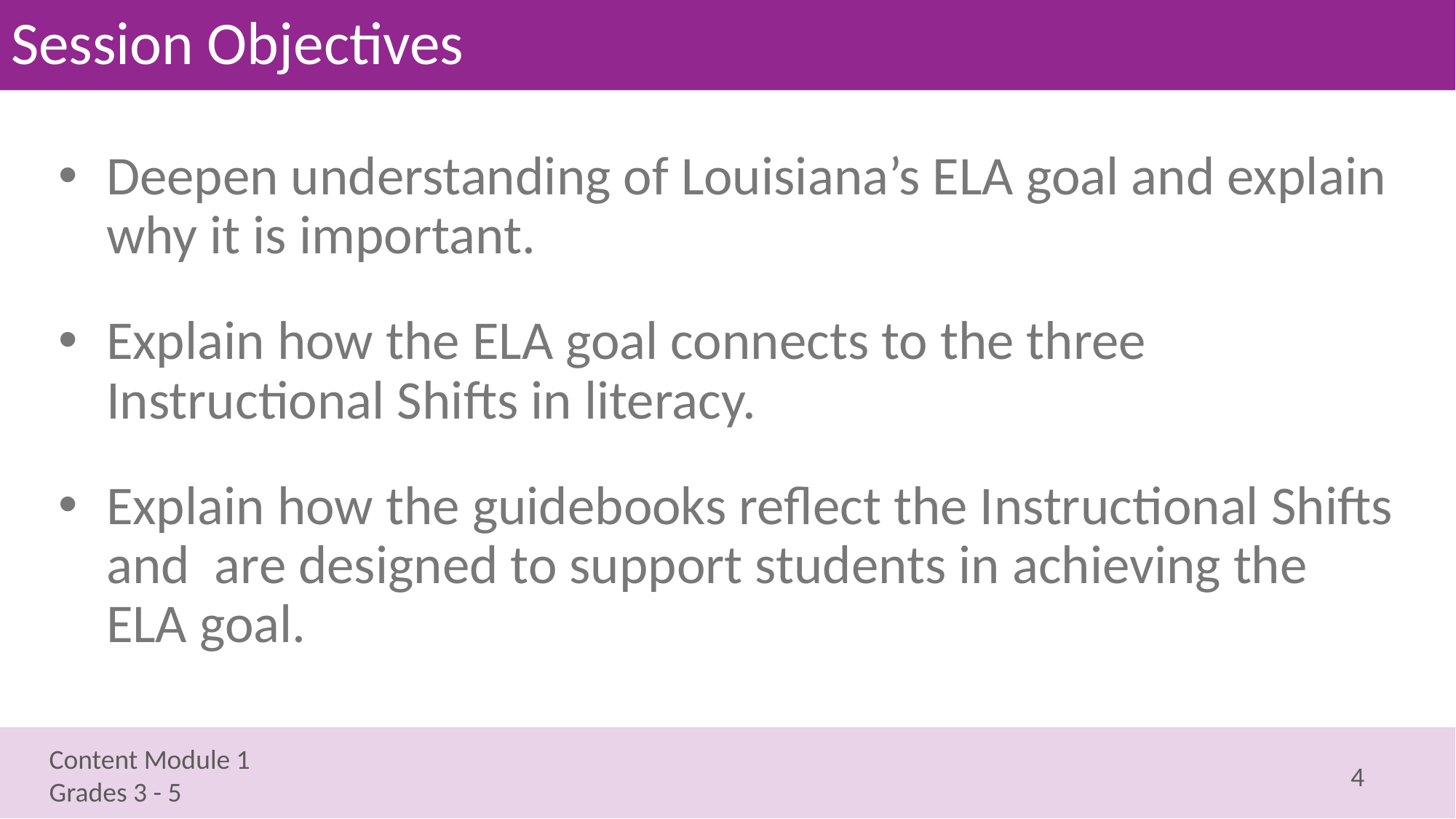

# Session Objectives
Deepen understanding of Louisiana’s ELA goal and explain why it is important.

Explain how the ELA goal connects to the three Instructional Shifts in literacy.

Explain how the guidebooks reflect the Instructional Shifts and  are designed to support students in achieving the ELA goal.
4